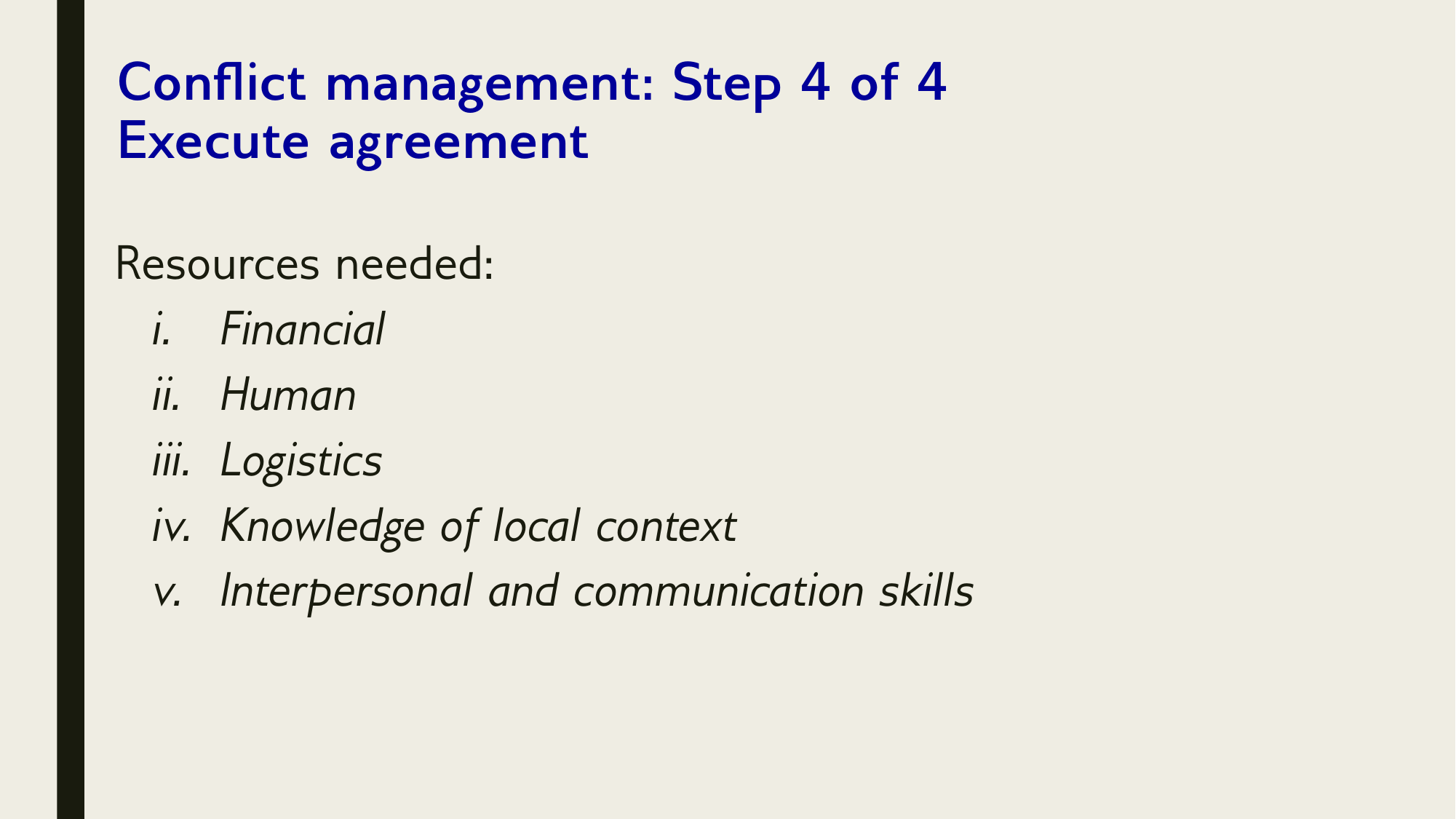

Conflict management: Step 4 of 4
Execute agreement
Resources needed:
Financial
Human
Logistics
Knowledge of local context
Interpersonal and communication skills